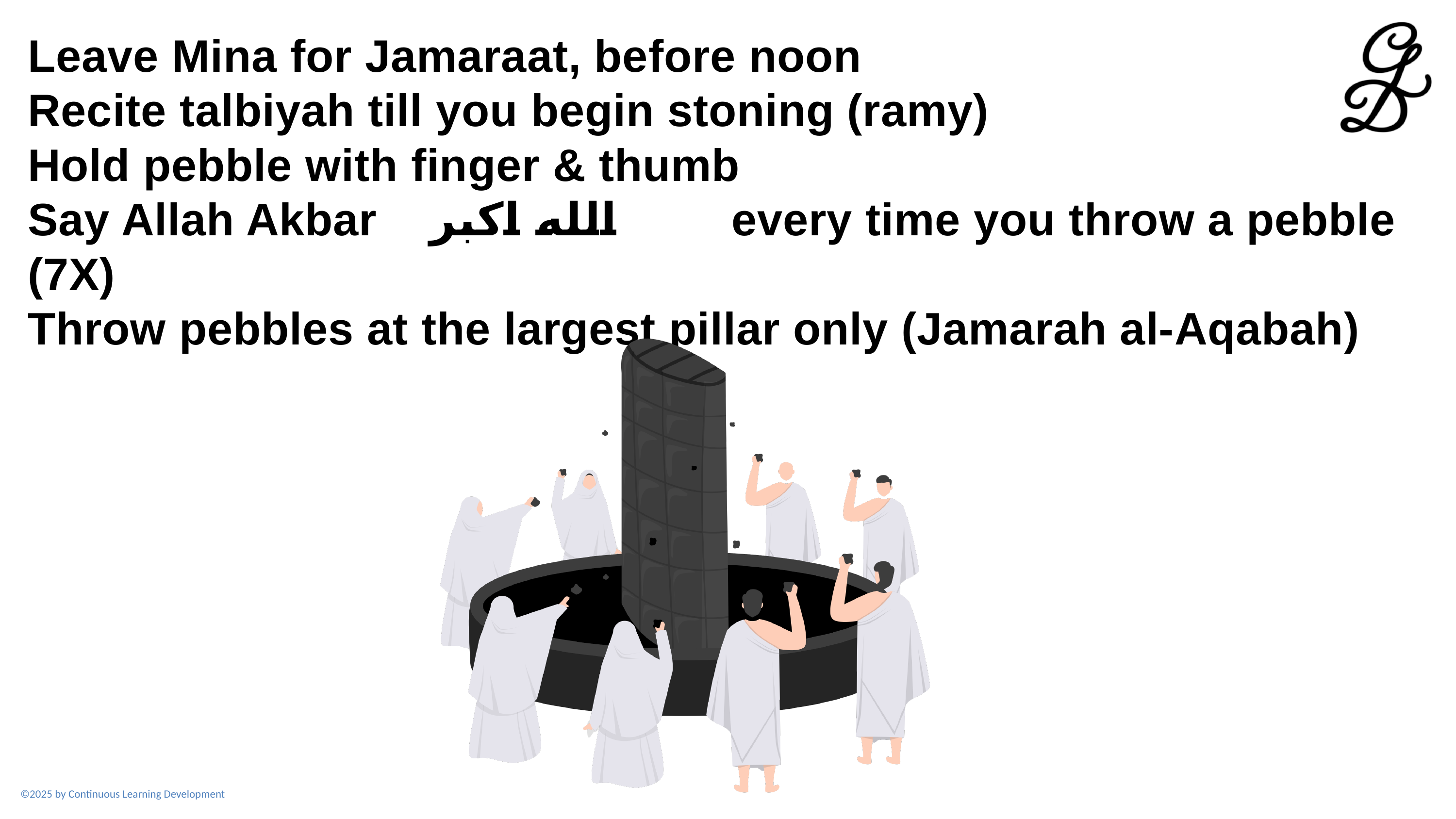

Leave Mina for Jamaraat, before noon
Recite talbiyah till you begin stoning (ramy)
Hold pebble with finger & thumb
Say Allah Akbar    الله اكبر       every time you throw a pebble (7X)
Throw pebbles at the largest pillar only (Jamarah al-Aqabah)

©2025 by Continuous Learning Development